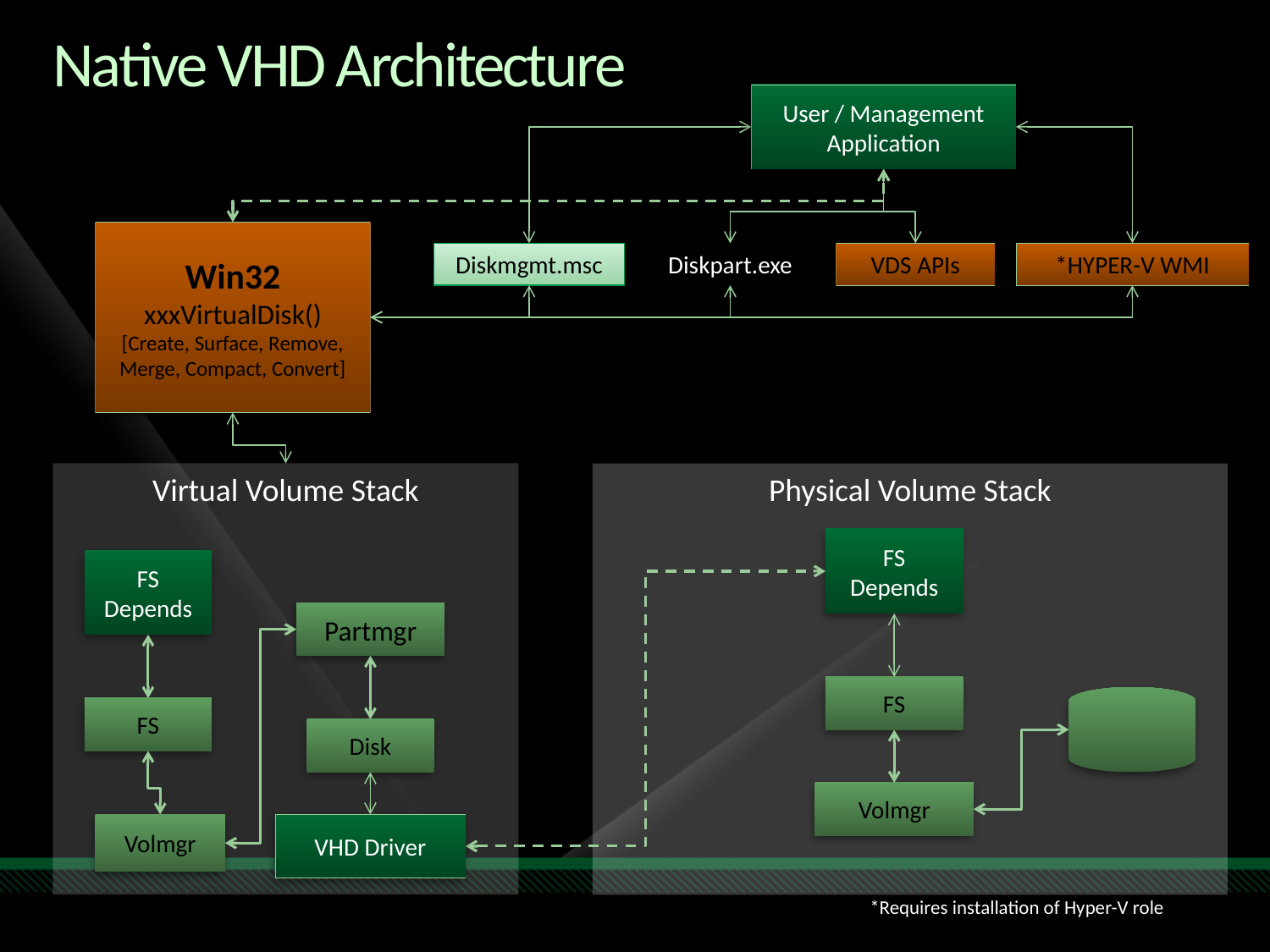

# Native VHD Architecture
User / Management Application
Win32 xxxVirtualDisk()
[Create, Surface, Remove, Merge, Compact, Convert]
Diskmgmt.msc
Diskpart.exe
VDS APIs
*HYPER-V WMI
Virtual Volume Stack

Physical Volume Stack

FS Depends
FS Depends
Partmgr
FS

FS
Disk
Volmgr
Volmgr
VHD Driver
*Requires installation of Hyper-V role